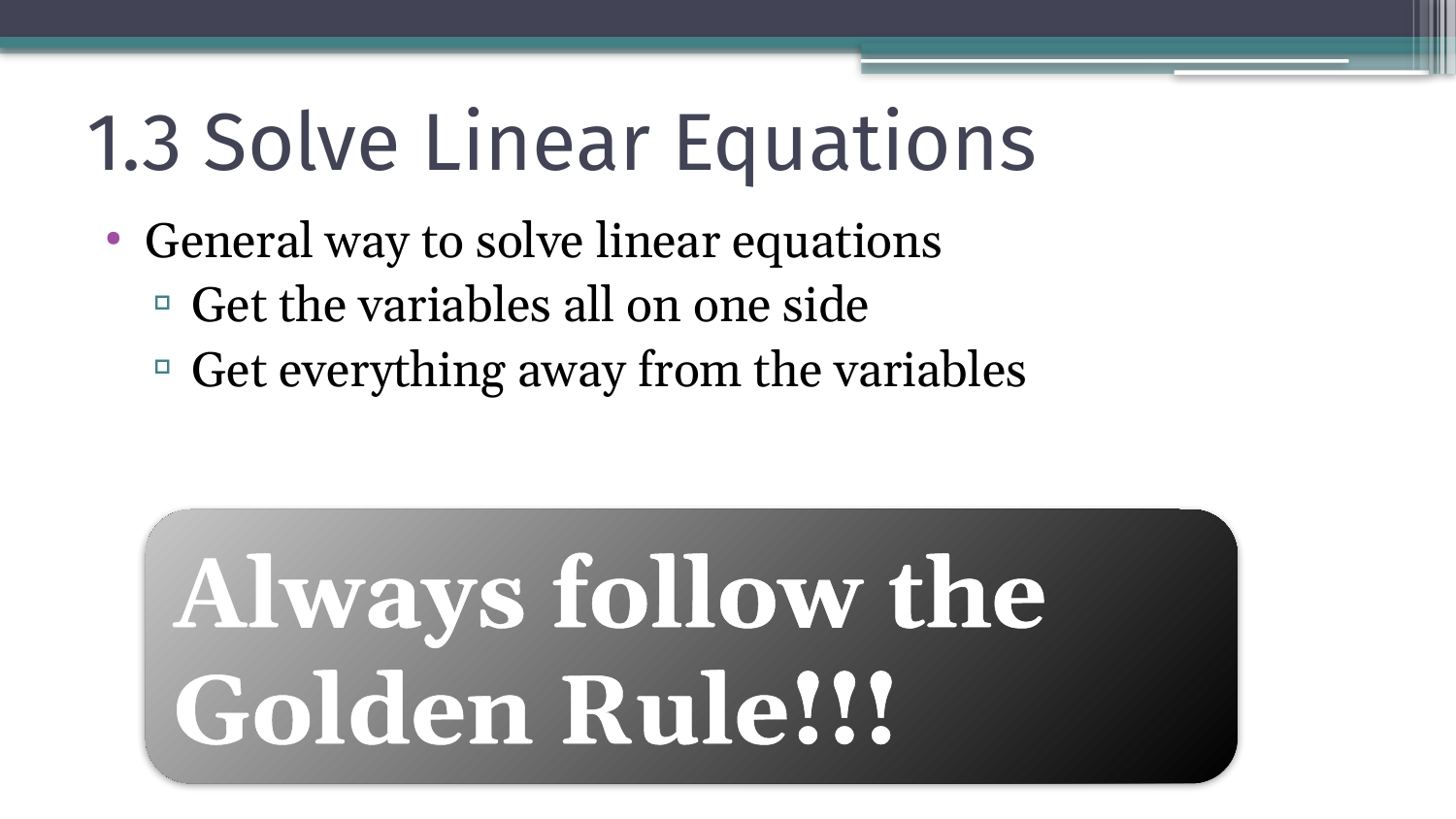

# 1.3 Solve Linear Equations
General way to solve linear equations
Get the variables all on one side
Get everything away from the variables

Always follow the Golden Rule!!!